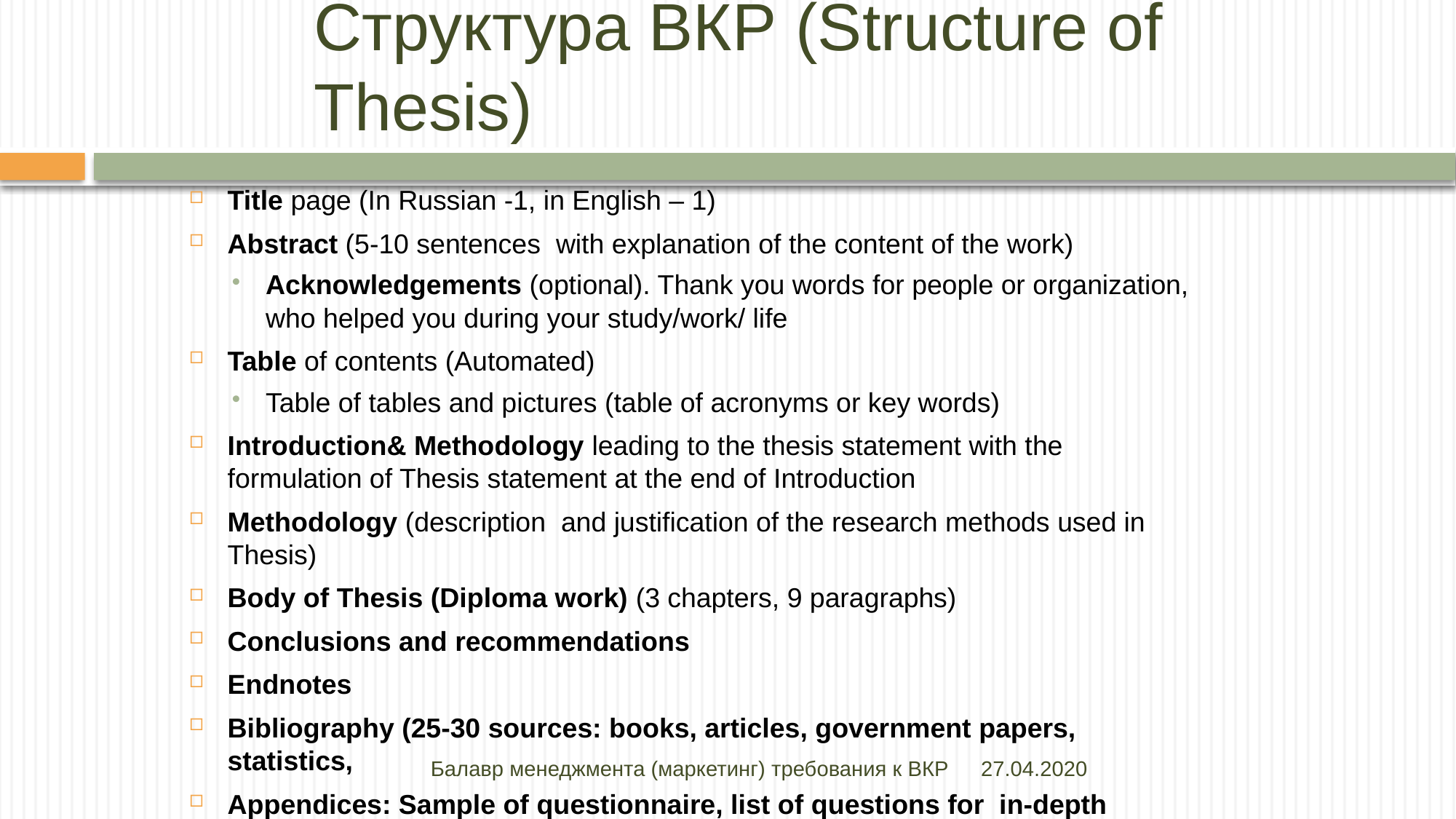

# Структура ВКР (Structure of Thesis)
Title page (In Russian -1, in English – 1)
Abstract (5-10 sentences  with explanation of the content of the work)
Acknowledgements (optional). Thank you words for people or organization, who helped you during your study/work/ life
Table of contents (Automated)
Table of tables and pictures (table of acronyms or key words)
Introduction& Methodology leading to the thesis statement with the formulation of Thesis statement at the end of Introduction
Methodology (description  and justification of the research methods used in Thesis)
Body of Thesis (Diploma work) (3 chapters, 9 paragraphs)
Conclusions and recommendations
Endnotes
Bibliography (25-30 sources: books, articles, government papers, statistics,
Appendices: Sample of questionnaire, list of questions for  in-depth interviews, protocols of interviews,  large tables etc.
Балавр менеджмента (маркетинг) требования к ВКР
27.04.2020